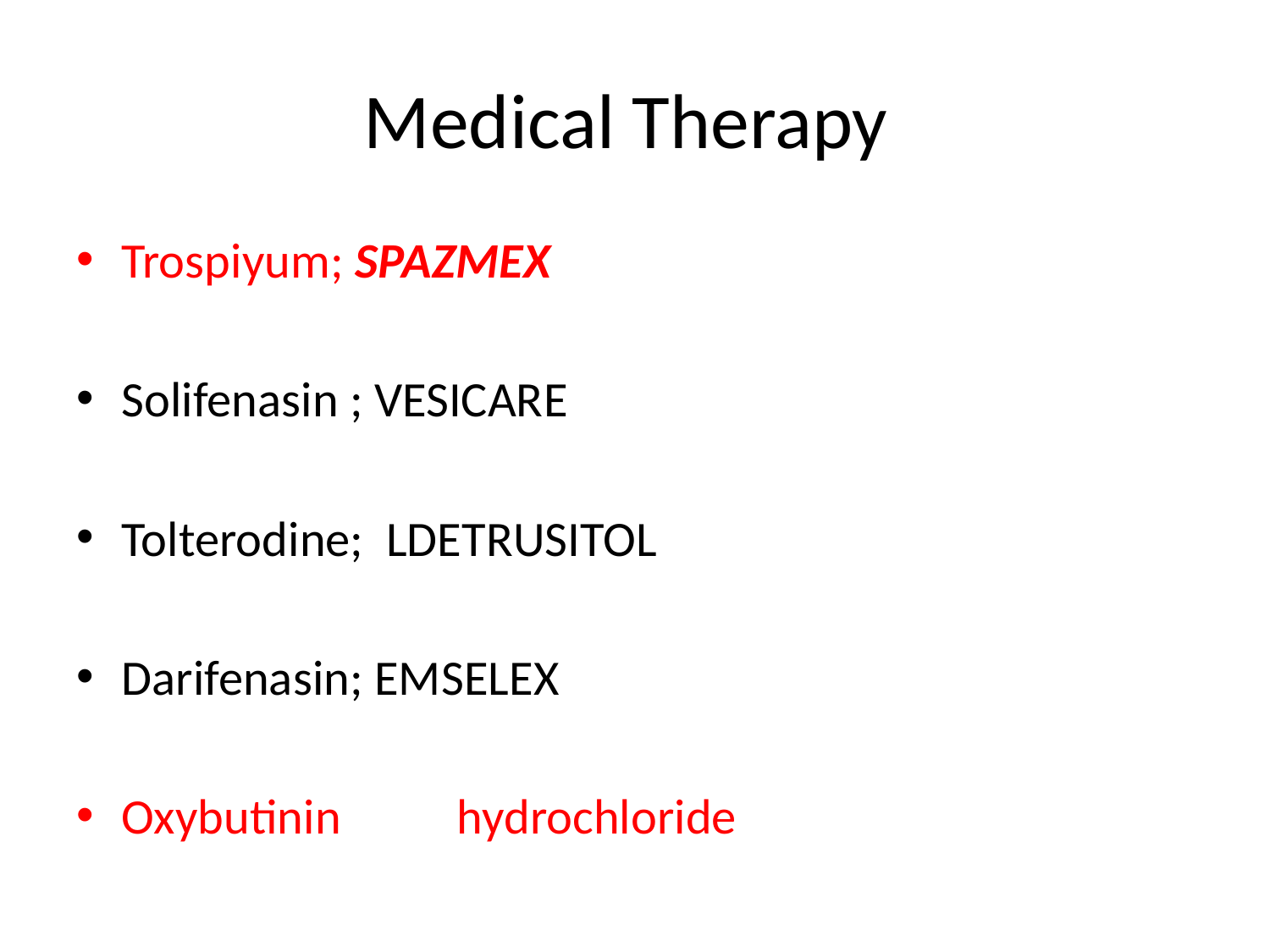

# Medical Therapy
Trospiyum; SPAZMEX

Solifenasin ; VESICARE

Tolterodine;  LDETRUSITOL

Darifenasin; EMSELEX

Oxybutinin 	hydrochloride